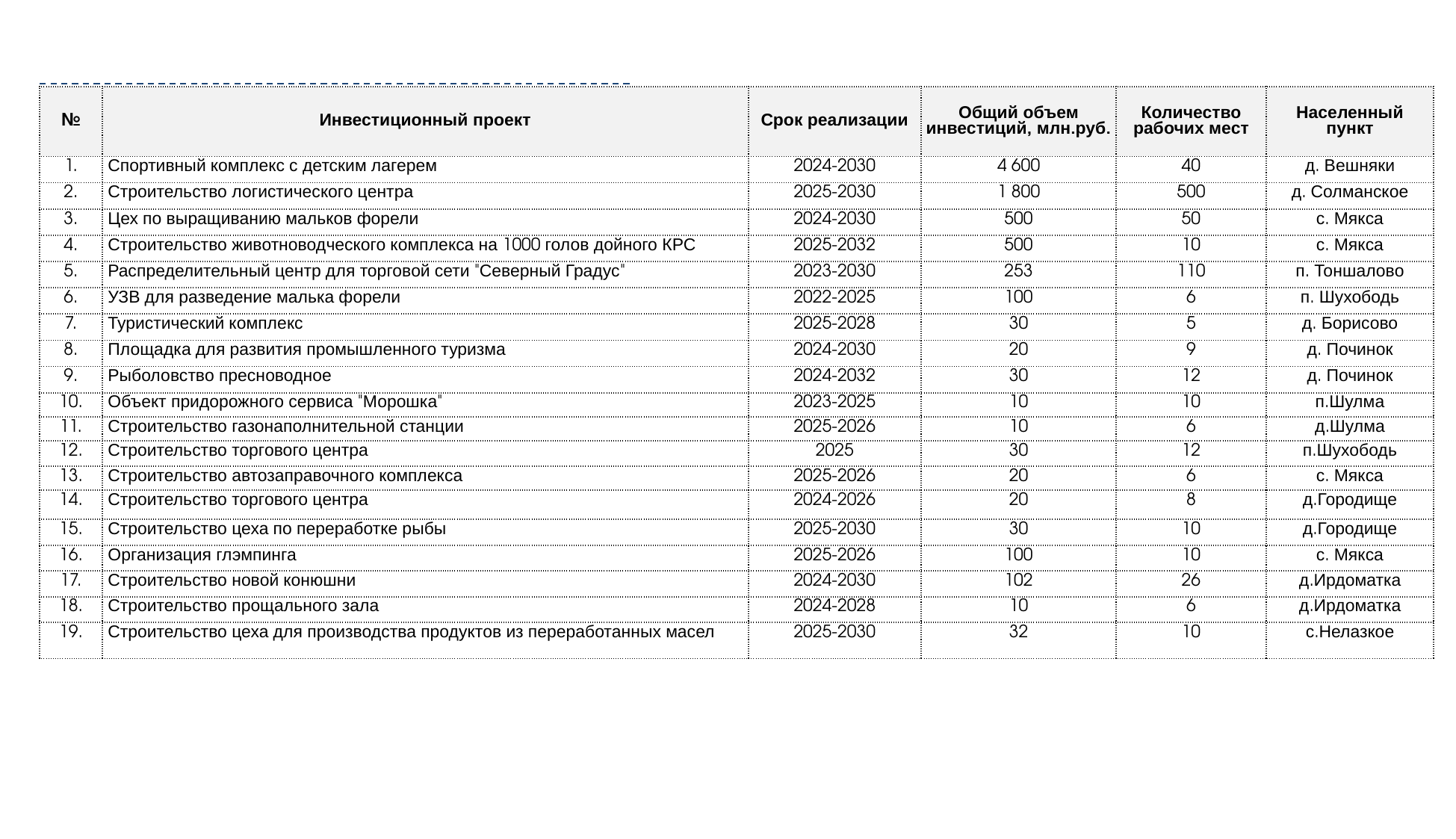

| № | Инвестиционный проект | Срок реализации | Общий объем инвестиций, млн.руб. | Количество рабочих мест | Населенный пункт |
| --- | --- | --- | --- | --- | --- |
| 1. | Спортивный комплекс с детским лагерем | 2024-2030 | 4 600 | 40 | д. Вешняки |
| 2. | Строительство логистического центра | 2025-2030 | 1 800 | 500 | д. Солманское |
| 3. | Цех по выращиванию мальков форели | 2024-2030 | 500 | 50 | с. Мякса |
| 4. | Строительство животноводческого комплекса на 1000 голов дойного КРС | 2025-2032 | 500 | 10 | с. Мякса |
| 5. | Распределительный центр для торговой сети "Северный Градус" | 2023-2030 | 253 | 110 | п. Тоншалово |
| 6. | УЗВ для разведение малька форели | 2022-2025 | 100 | 6 | п. Шухободь |
| 7. | Туристический комплекс | 2025-2028 | 30 | 5 | д. Борисово |
| 8. | Площадка для развития промышленного туризма | 2024-2030 | 20 | 9 | д. Починок |
| 9. | Рыболовство пресноводное | 2024-2032 | 30 | 12 | д. Починок |
| 10. | Объект придорожного сервиса "Морошка" | 2023-2025 | 10 | 10 | п.Шулма |
| 11. | Строительство газонаполнительной станции | 2025-2026 | 10 | 6 | д.Шулма |
| 12. | Строительство торгового центра | 2025 | 30 | 12 | п.Шухободь |
| 13. | Строительство автозаправочного комплекса | 2025-2026 | 20 | 6 | с. Мякса |
| 14. | Строительство торгового центра | 2024-2026 | 20 | 8 | д.Городище |
| 15. | Строительство цеха по переработке рыбы | 2025-2030 | 30 | 10 | д.Городище |
| 16. | Организация глэмпинга | 2025-2026 | 100 | 10 | с. Мякса |
| 17. | Строительство новой конюшни | 2024-2030 | 102 | 26 | д.Ирдоматка |
| 18. | Строительство прощального зала | 2024-2028 | 10 | 6 | д.Ирдоматка |
| 19. | Строительство цеха для производства продуктов из переработанных масел | 2025-2030 | 32 | 10 | с.Нелазкое |